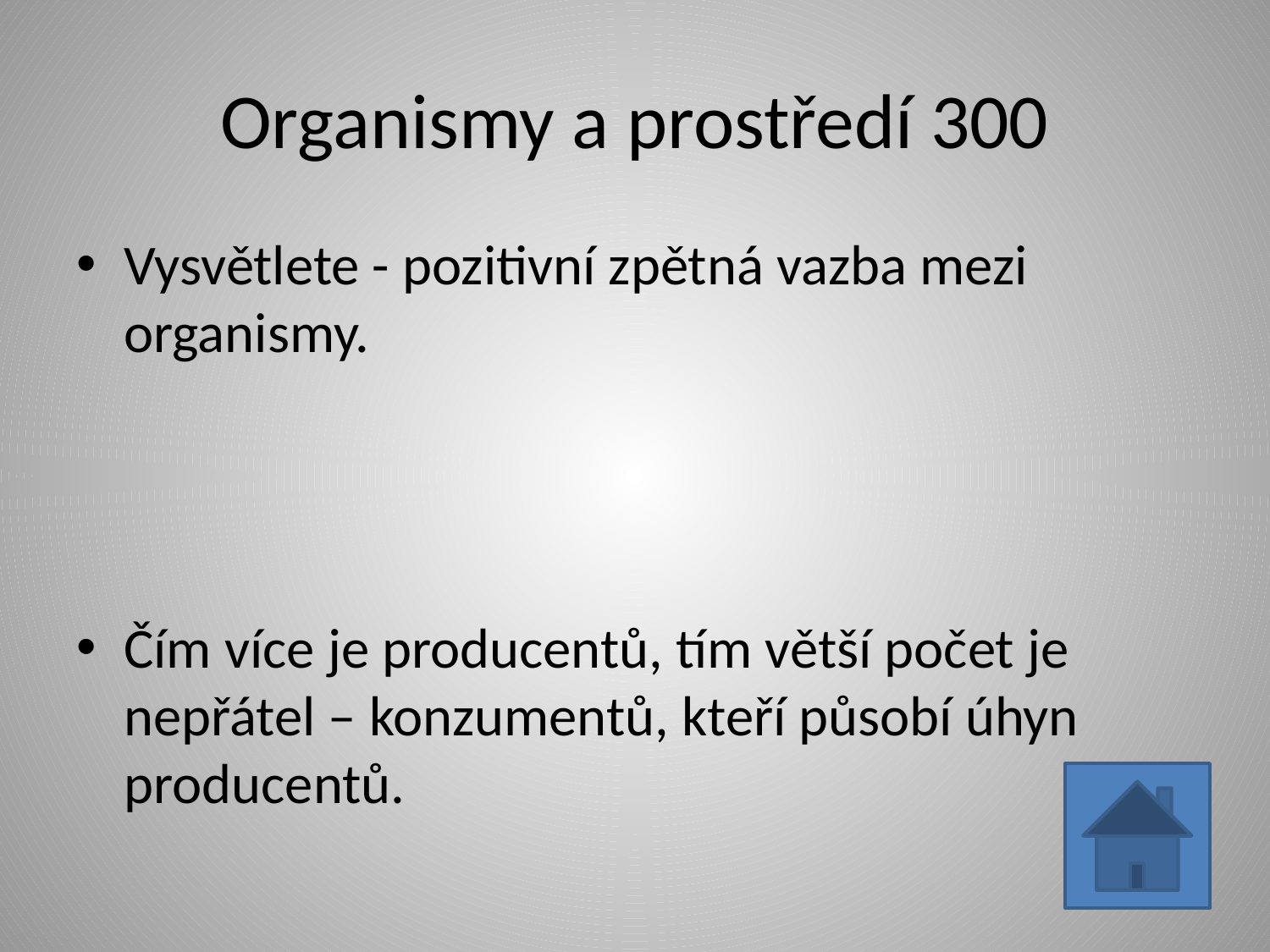

# Organismy a prostředí 300
Vysvětlete - pozitivní zpětná vazba mezi organismy.

Čím více je producentů, tím větší počet je nepřátel – konzumentů, kteří působí úhyn producentů.